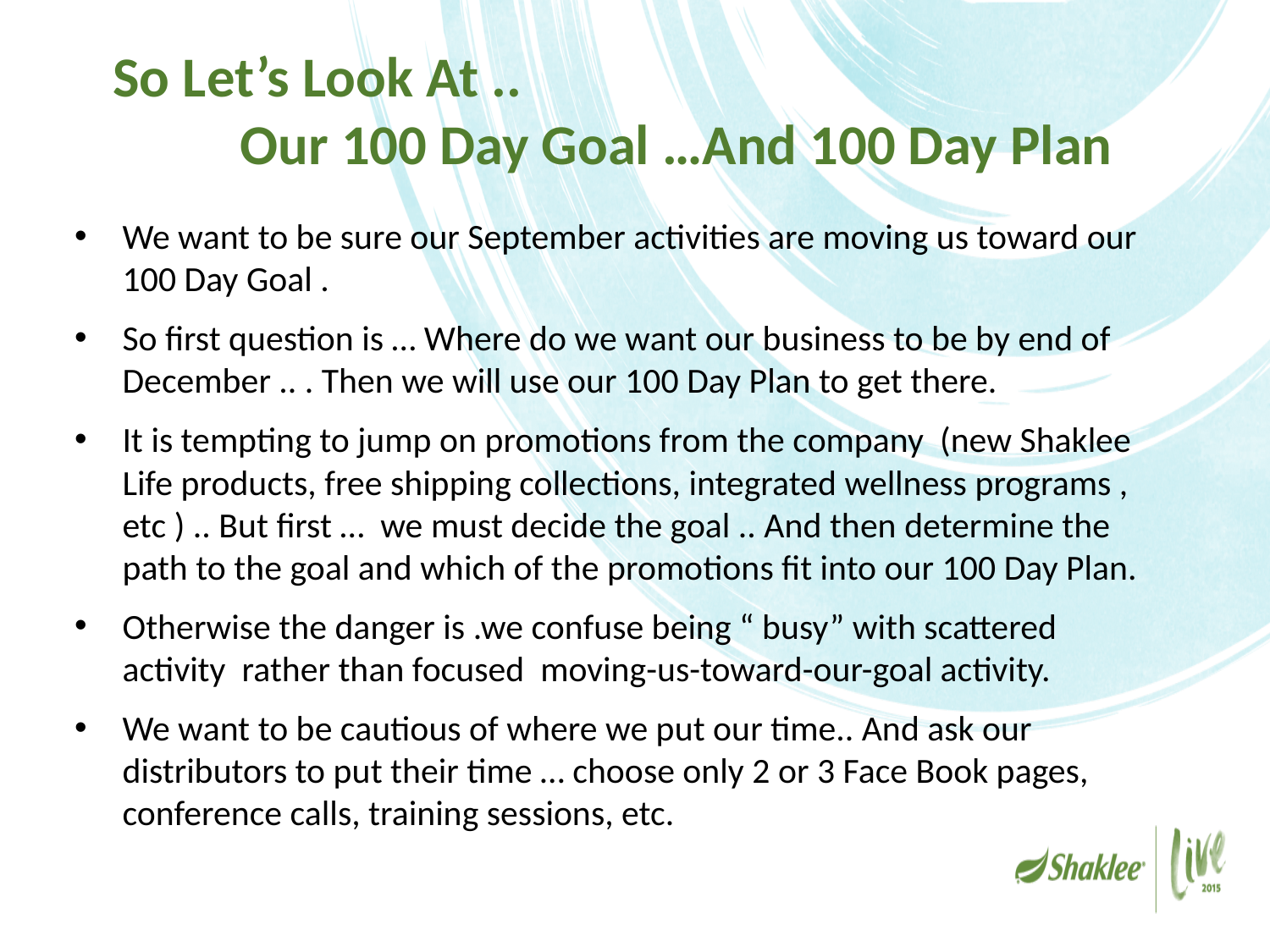

# So Let’s Look At .. Our 100 Day Goal …And 100 Day Plan
We want to be sure our September activities are moving us toward our 100 Day Goal .

So first question is … Where do we want our business to be by end of December .. . Then we will use our 100 Day Plan to get there.

It is tempting to jump on promotions from the company  (new Shaklee Life products, free shipping collections, integrated wellness programs , etc ) .. But first …  we must decide the goal .. And then determine the path to the goal and which of the promotions fit into our 100 Day Plan.

Otherwise the danger is .we confuse being “ busy” with scattered activity  rather than focused  moving-us-toward-our-goal activity.

We want to be cautious of where we put our time.. And ask our distributors to put their time … choose only 2 or 3 Face Book pages, conference calls, training sessions, etc.